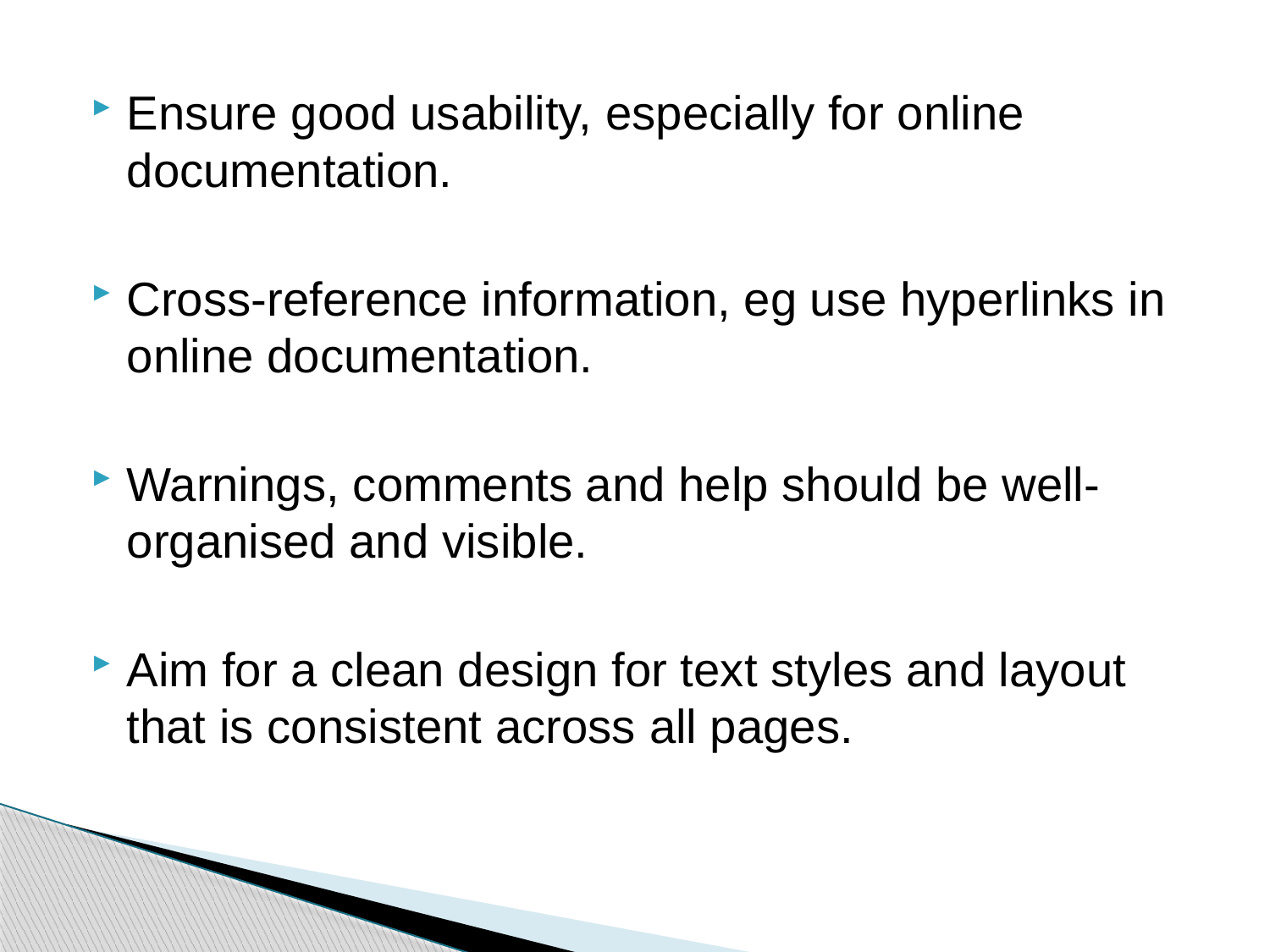

Ensure good usability, especially for online documentation.

Cross-reference information, eg use hyperlinks in online documentation.

Warnings, comments and help should be well-organised and visible.

Aim for a clean design for text styles and layout that is consistent across all pages.